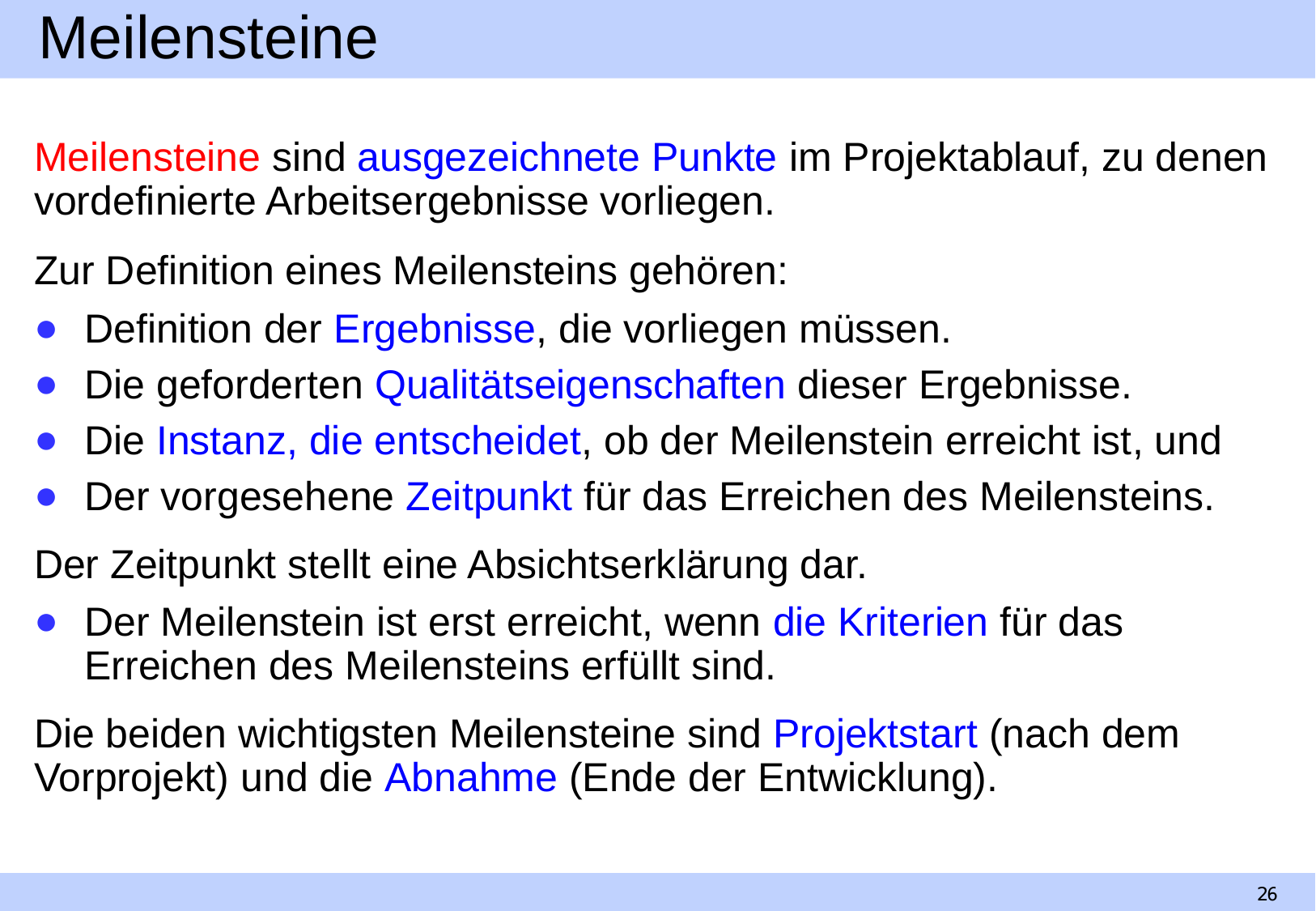

# Meilensteine
Meilensteine sind ausgezeichnete Punkte im Projektablauf, zu denen vordefinierte Arbeitsergebnisse vorliegen.
Zur Definition eines Meilensteins gehören:
Definition der Ergebnisse, die vorliegen müssen.
Die geforderten Qualitätseigenschaften dieser Ergebnisse.
Die Instanz, die entscheidet, ob der Meilenstein erreicht ist, und
Der vorgesehene Zeitpunkt für das Erreichen des Meilensteins.
Der Zeitpunkt stellt eine Absichtserklärung dar.
Der Meilenstein ist erst erreicht, wenn die Kriterien für das Erreichen des Meilensteins erfüllt sind.
Die beiden wichtigsten Meilensteine sind Projektstart (nach dem Vorprojekt) und die Abnahme (Ende der Entwicklung).

26